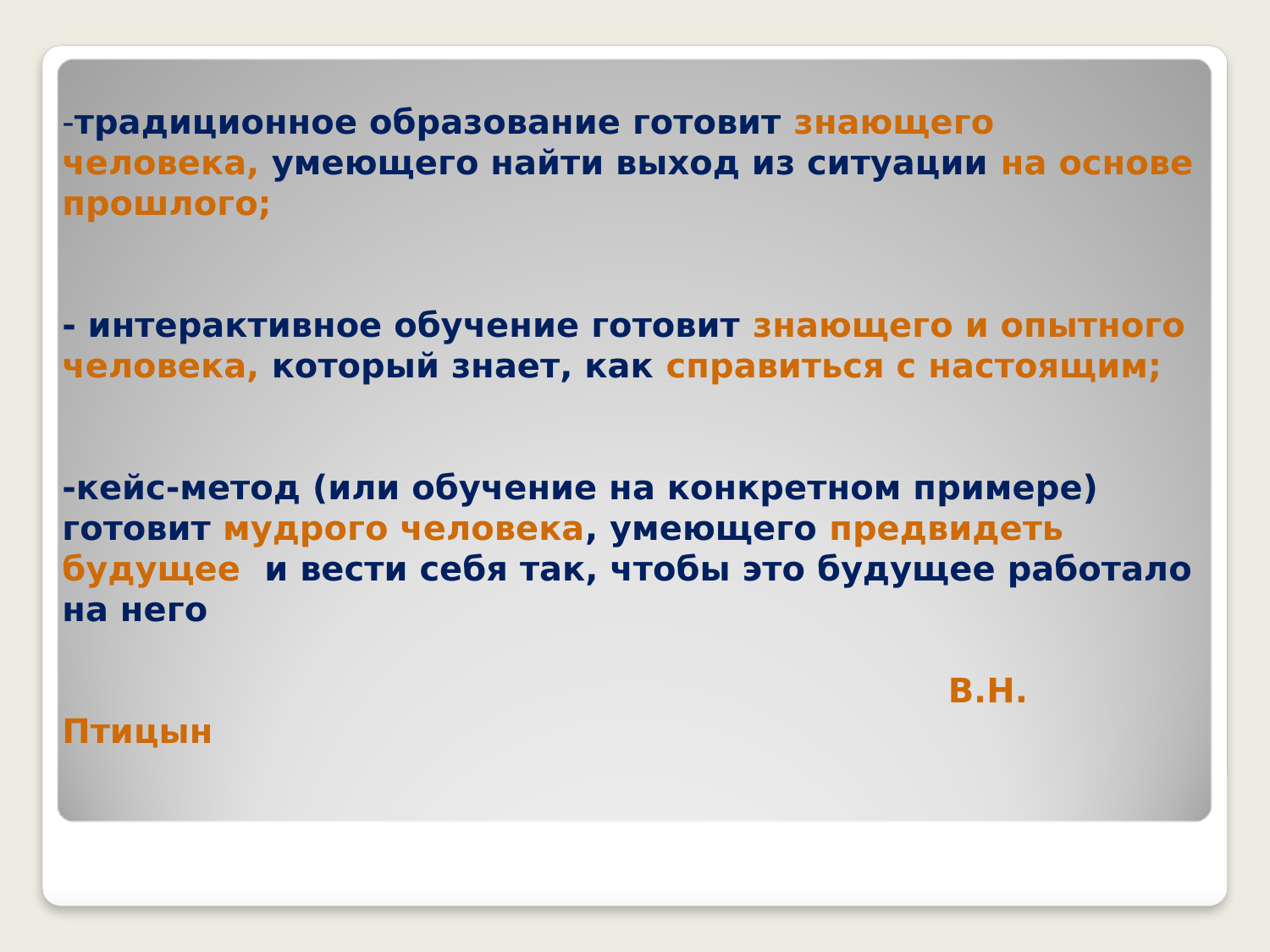

# -традиционное образование готовит знающего человека, умеющего найти выход из ситуации на основе прошлого; - интерактивное обучение готовит знающего и опытного человека, который знает, как справиться с настоящим; -кейс-метод (или обучение на конкретном примере) готовит мудрого человека, умеющего предвидеть будущее  и вести себя так, чтобы это будущее работало на него В.Н. Птицын